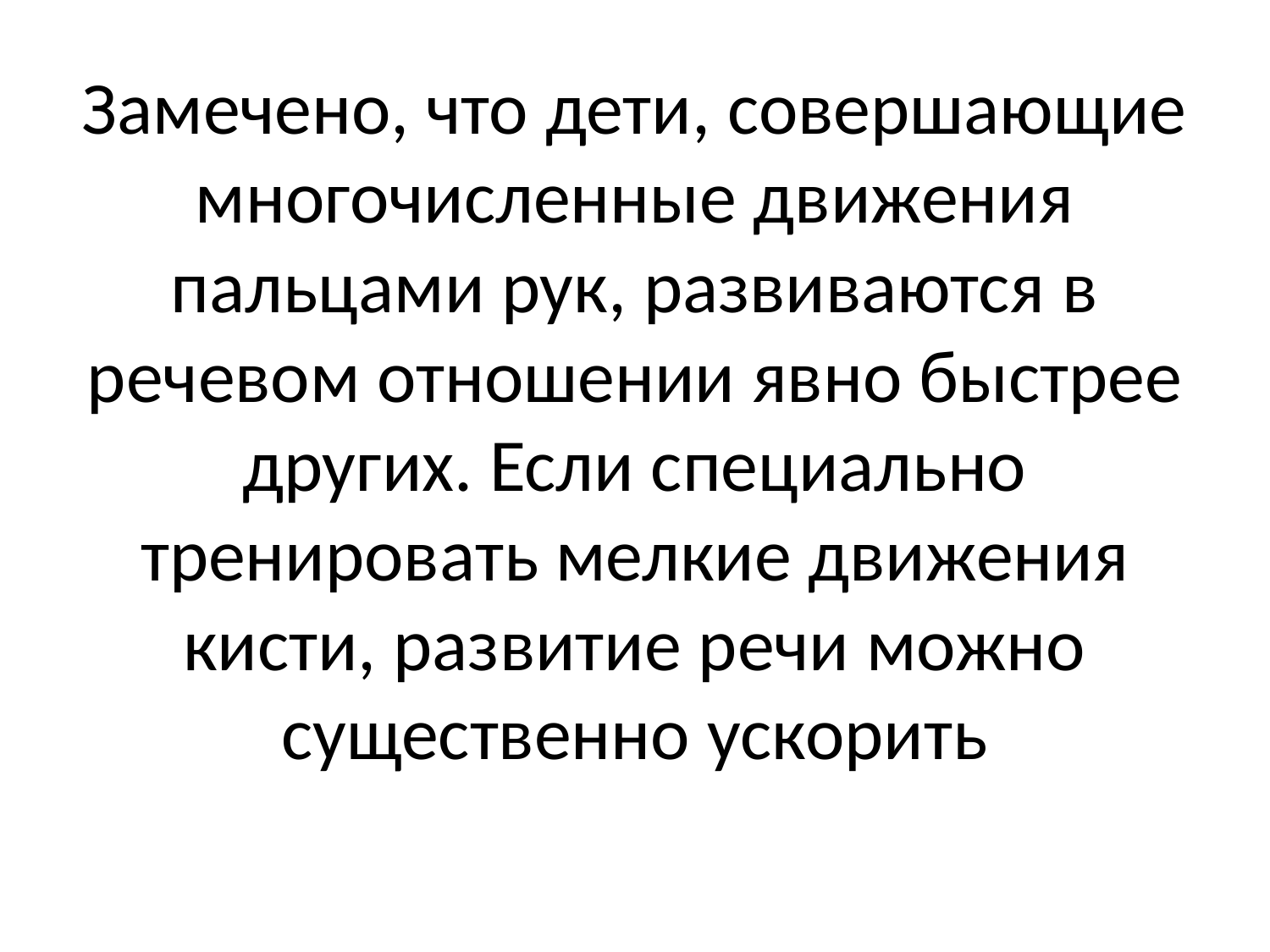

# Замечено, что дети, совершающие многочисленные движения пальцами рук, развиваются в речевом отношении явно быстрее других. Если специально тренировать мелкие движения кисти, развитие речи можно существенно ускорить